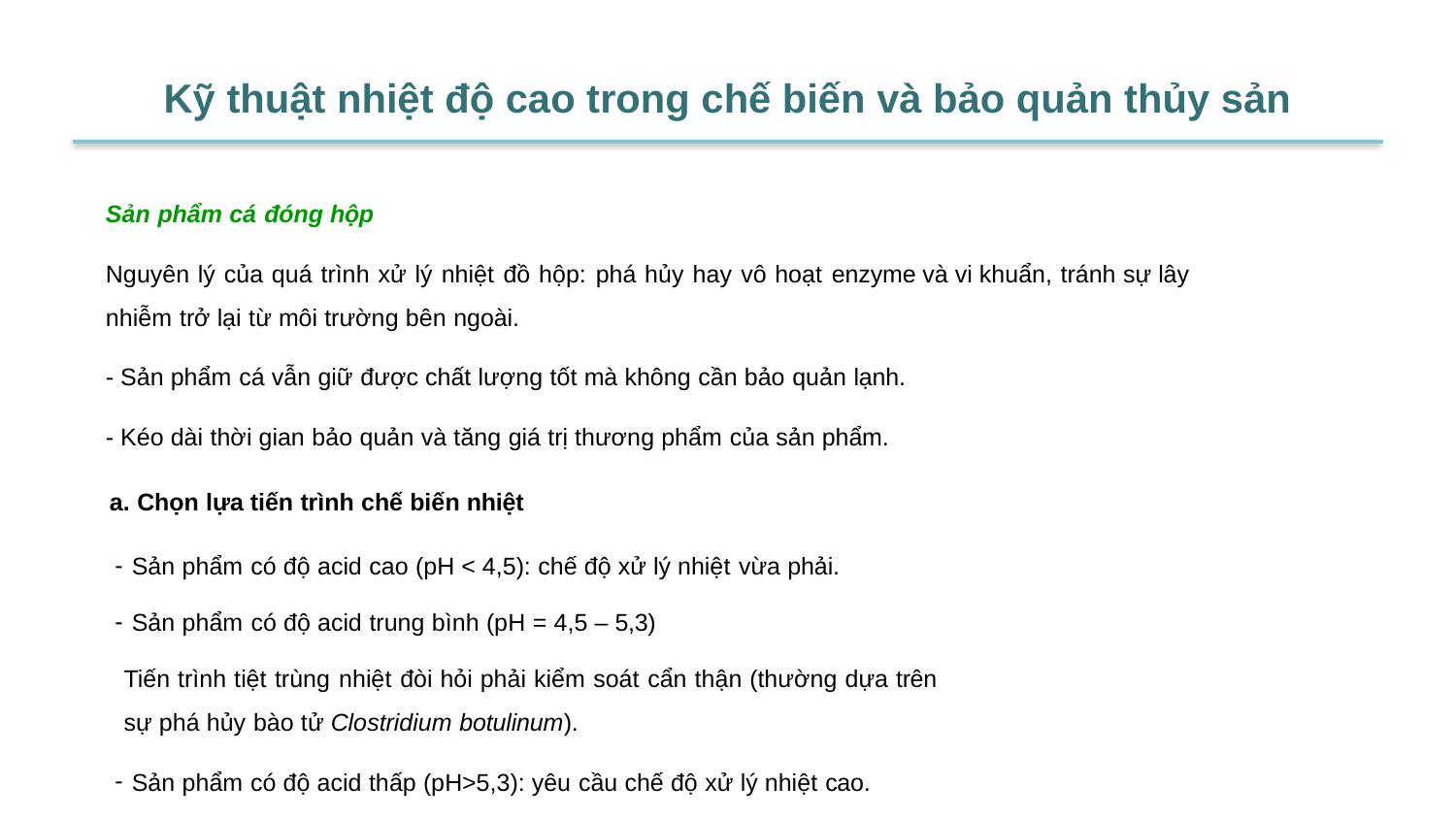

Kỹ thuật nhiệt độ cao trong chế biến và bảo quản thủy sản
Sản phẩm cá đóng hộp
Nguyên lý của quá trình xử lý nhiệt đồ hộp: phá hủy hay vô hoạt enzyme và vi khuẩn, tránh sự lây nhiễm trở lại từ môi trường bên ngoài.
- Sản phẩm cá vẫn giữ được chất lượng tốt mà không cần bảo quản lạnh.
- Kéo dài thời gian bảo quản và tăng giá trị thương phẩm của sản phẩm.
a. Chọn lựa tiến trình chế biến nhiệt
Sản phẩm có độ acid cao (pH < 4,5): chế độ xử lý nhiệt vừa phải.
Sản phẩm có độ acid trung bình (pH = 4,5 – 5,3)
Tiến trình tiệt trùng nhiệt đòi hỏi phải kiểm soát cẩn thận (thường dựa trên
sự phá hủy bào tử Clostridium botulinum).
Sản phẩm có độ acid thấp (pH>5,3): yêu cầu chế độ xử lý nhiệt cao.